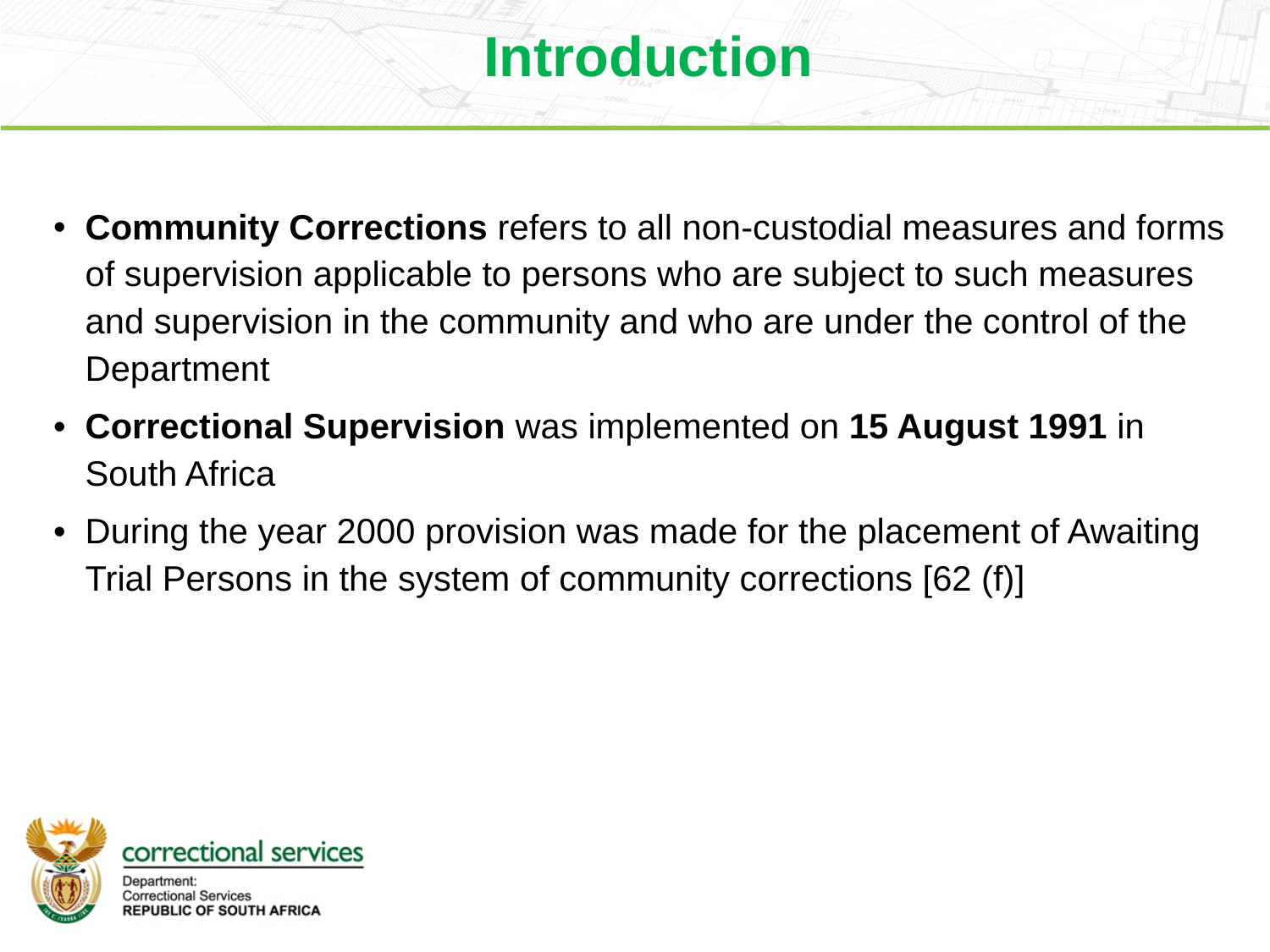

# Introduction
Community Corrections refers to all non-custodial measures and forms of supervision applicable to persons who are subject to such measures and supervision in the community and who are under the control of the Department
Correctional Supervision was implemented on 15 August 1991 in South Africa
During the year 2000 provision was made for the placement of Awaiting Trial Persons in the system of community corrections [62 (f)]